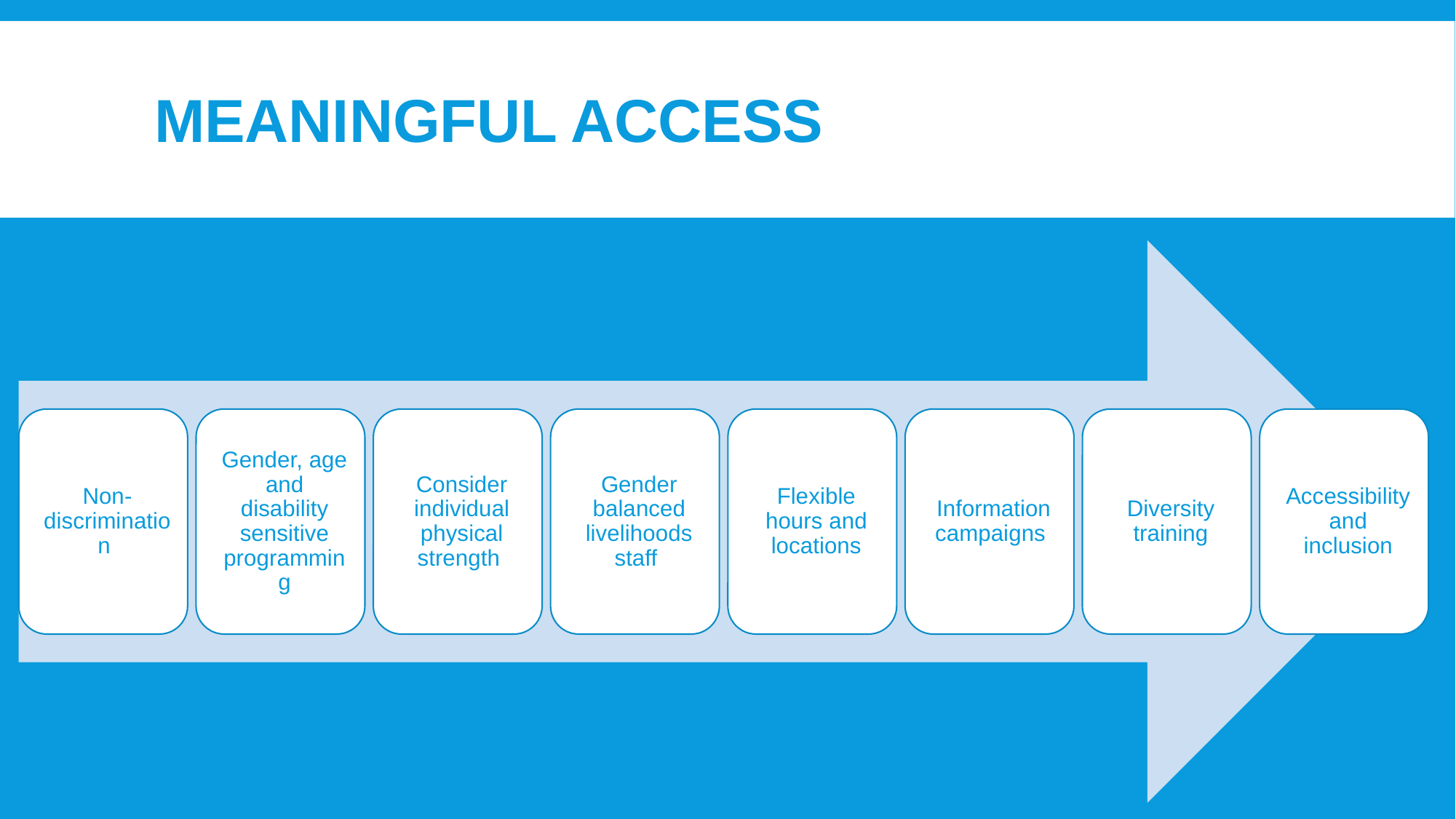

# Meaningful Access
Non-discrimination
Gender, age and disability sensitive programming
Consider individual physical strength
Gender balanced livelihoods staff
Flexible hours and locations
Information campaigns
Diversity training
Accessibility and inclusion